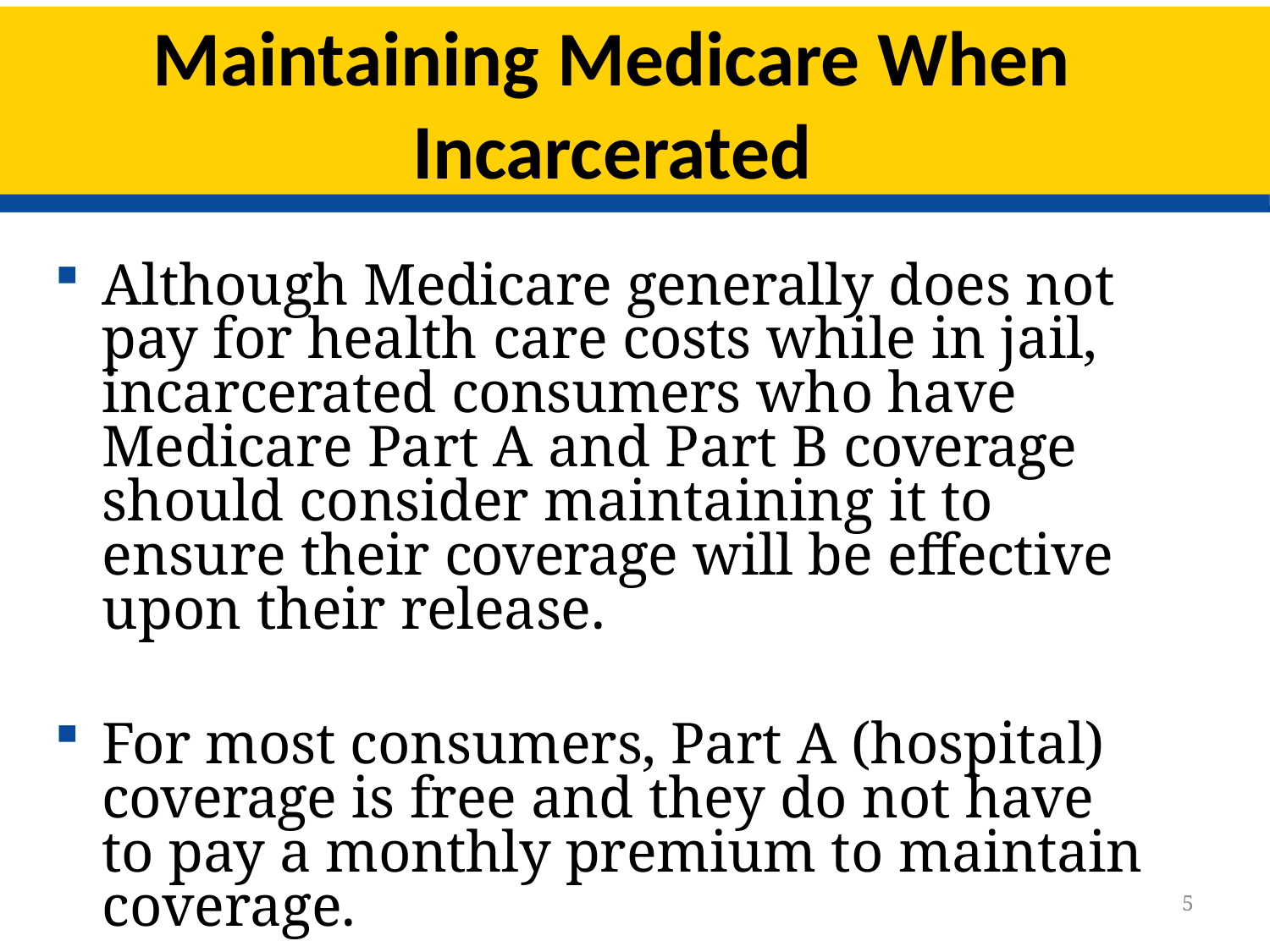

# Maintaining Medicare When Incarcerated
Although Medicare generally does not pay for health care costs while in jail, incarcerated consumers who have Medicare Part A and Part B coverage should consider maintaining it to ensure their coverage will be effective upon their release.

For most consumers, Part A (hospital) coverage is free and they do not have to pay a monthly premium to maintain coverage.
5